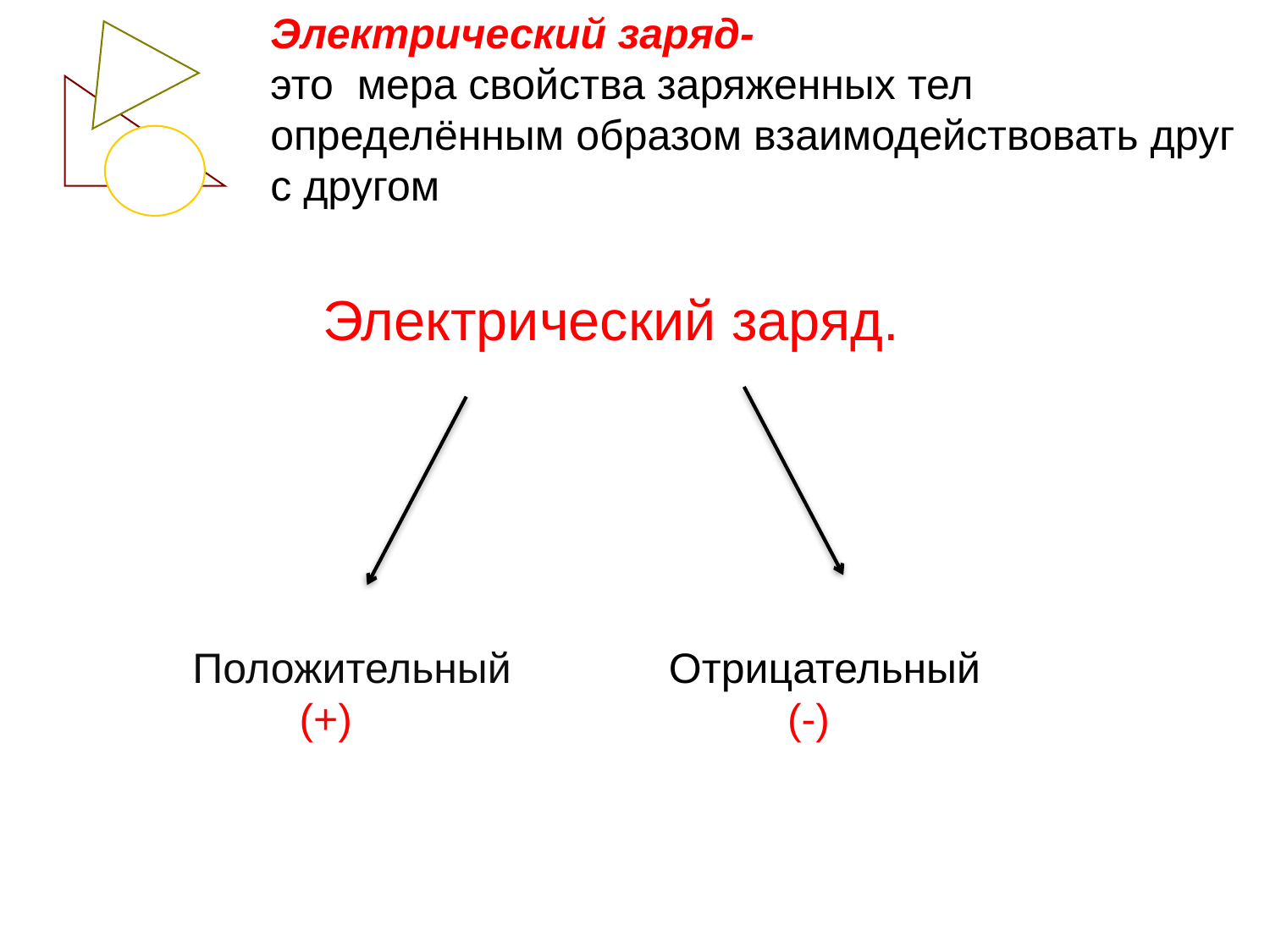

Электрический заряд-
это  мера свойства заряженных тел определённым образом взаимодействовать друг с другом
Электрический заряд.
Положительный
         (+)
Отрицательный
          (-)